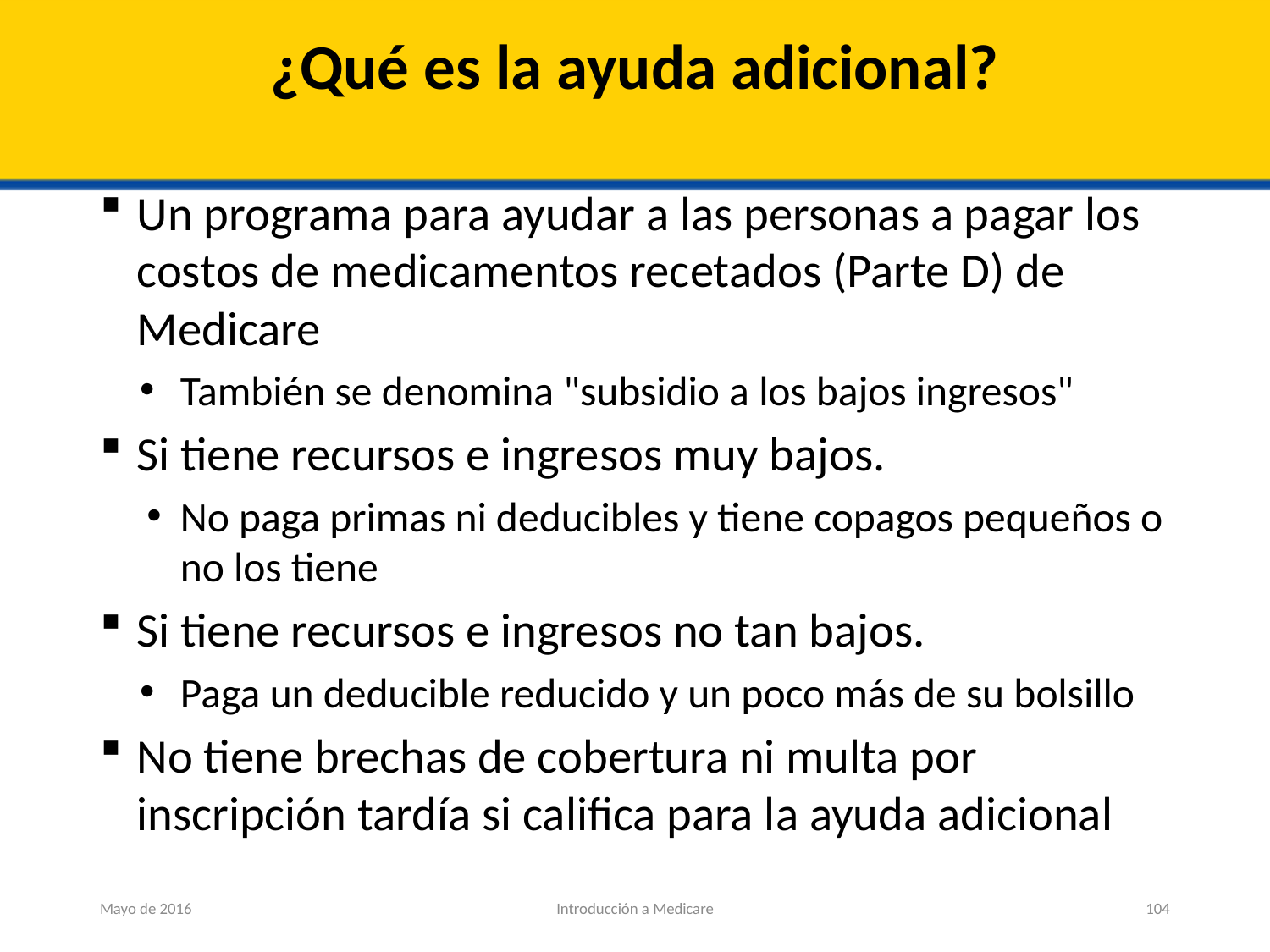

# ¿Qué es la ayuda adicional?
Un programa para ayudar a las personas a pagar los costos de medicamentos recetados (Parte D) de Medicare
También se denomina "subsidio a los bajos ingresos"
Si tiene recursos e ingresos muy bajos.
No paga primas ni deducibles y tiene copagos pequeños o no los tiene
Si tiene recursos e ingresos no tan bajos.
Paga un deducible reducido y un poco más de su bolsillo
No tiene brechas de cobertura ni multa por inscripción tardía si califica para la ayuda adicional
Mayo de 2016
Introducción a Medicare
104